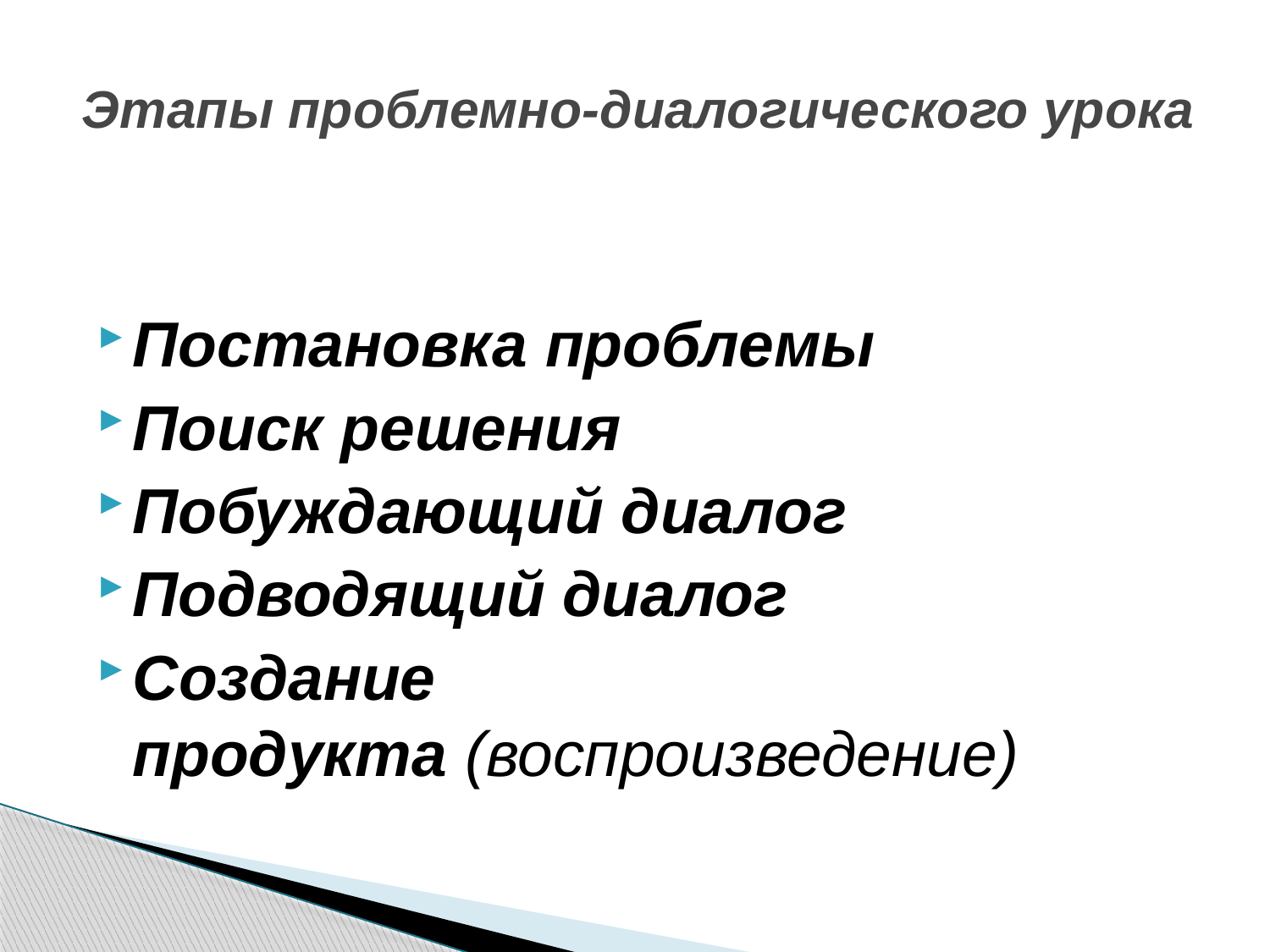

# Этапы проблемно-диалогического урока
Постановка проблемы
Поиск решения
Побуждающий диалог
Подводящий диалог
Создание продукта (воспроизведение)